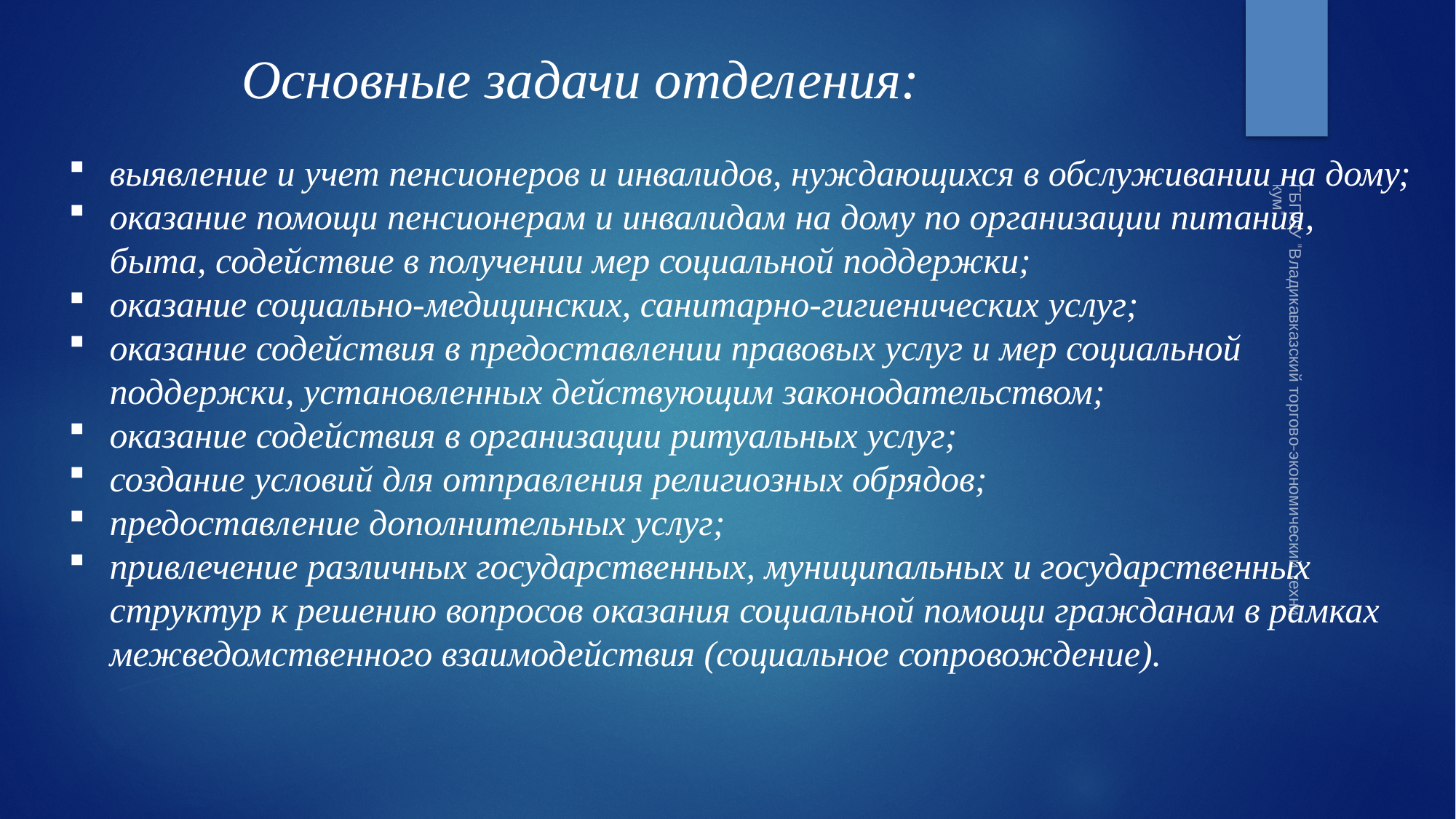

Основные задачи отделения:
выявление и учет пенсионеров и инвалидов, нуждающихся в обслуживании на дому;
оказание помощи пенсионерам и инвалидам на дому по организации питания, быта, содействие в получении мер социальной поддержки;
оказание социально-медицинских, санитарно-гигиенических услуг;
оказание содействия в предоставлении правовых услуг и мер социальной поддержки, установленных действующим законодательством;
оказание содействия в организации ритуальных услуг;
создание условий для отправления религиозных обрядов;
предоставление дополнительных услуг;
привлечение различных государственных, муниципальных и государственных структур к решению вопросов оказания социальной помощи гражданам в рамках межведомственного взаимодействия (социальное сопровождение).
ГБПОУ "Владикавказский торгово-экономический техникум"